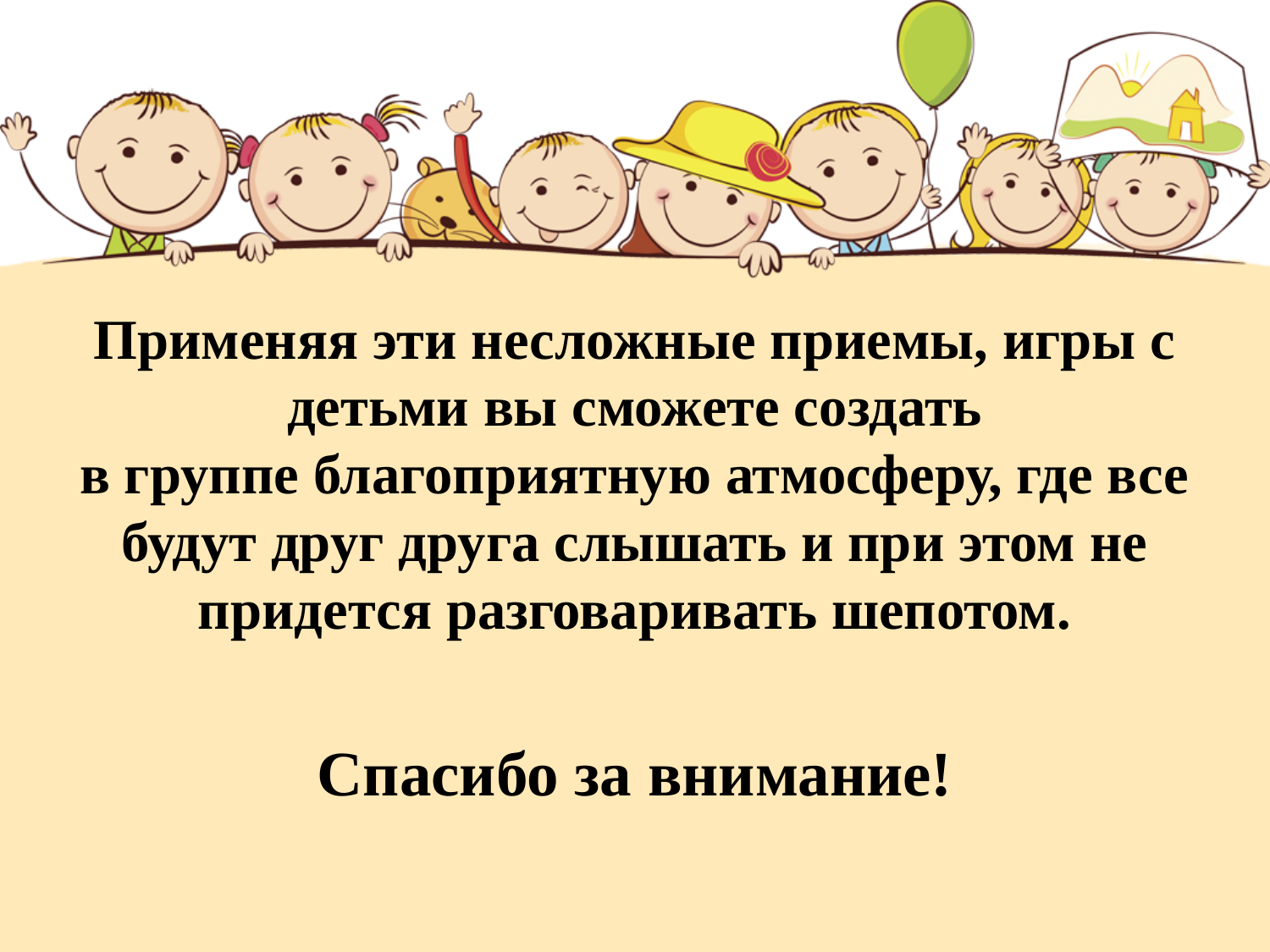

#
Применяя эти несложные приемы, игры с детьми вы сможете создать в группе благоприятную атмосферу, где все будут друг друга слышать и при этом не придется разговаривать шепотом.

Спасибо за внимание!